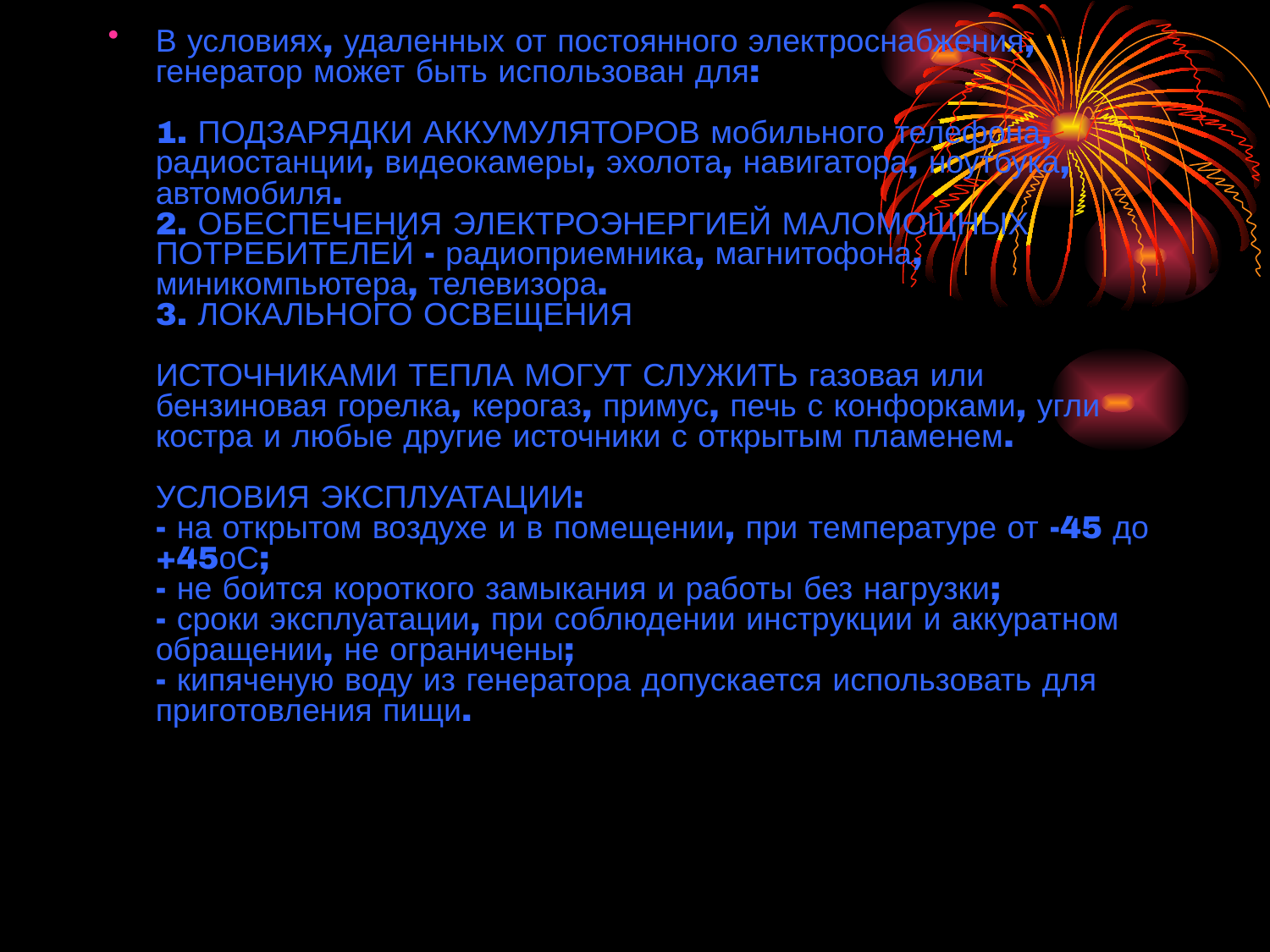

В условиях, удаленных от постоянного электроснабжения, генератор может быть использован для:
1. ПОДЗАРЯДКИ АККУМУЛЯТОРОВ мобильного телефона, радиостанции, видеокамеры, эхолота, навигатора, ноутбука, автомобиля.
2. ОБЕСПЕЧЕНИЯ ЭЛЕКТРОЭНЕРГИЕЙ МАЛОМОЩНЫХ ПОТРЕБИТЕЛЕЙ - радиоприемника, магнитофона, миникомпьютера, телевизора.
3. ЛОКАЛЬНОГО ОСВЕЩЕНИЯ
ИСТОЧНИКАМИ ТЕПЛА МОГУТ СЛУЖИТЬ газовая или бензиновая горелка, керогаз, примус, печь с конфорками, угли костра и любые другие источники с открытым пламенем.
УСЛОВИЯ ЭКСПЛУАТАЦИИ:
- на открытом воздухе и в помещении, при температуре от -45 до +45оС;
- не боится короткого замыкания и работы без нагрузки;
- сроки эксплуатации, при соблюдении инструкции и аккуратном обращении, не ограничены;
- кипяченую воду из генератора допускается использовать для приготовления пищи.
#